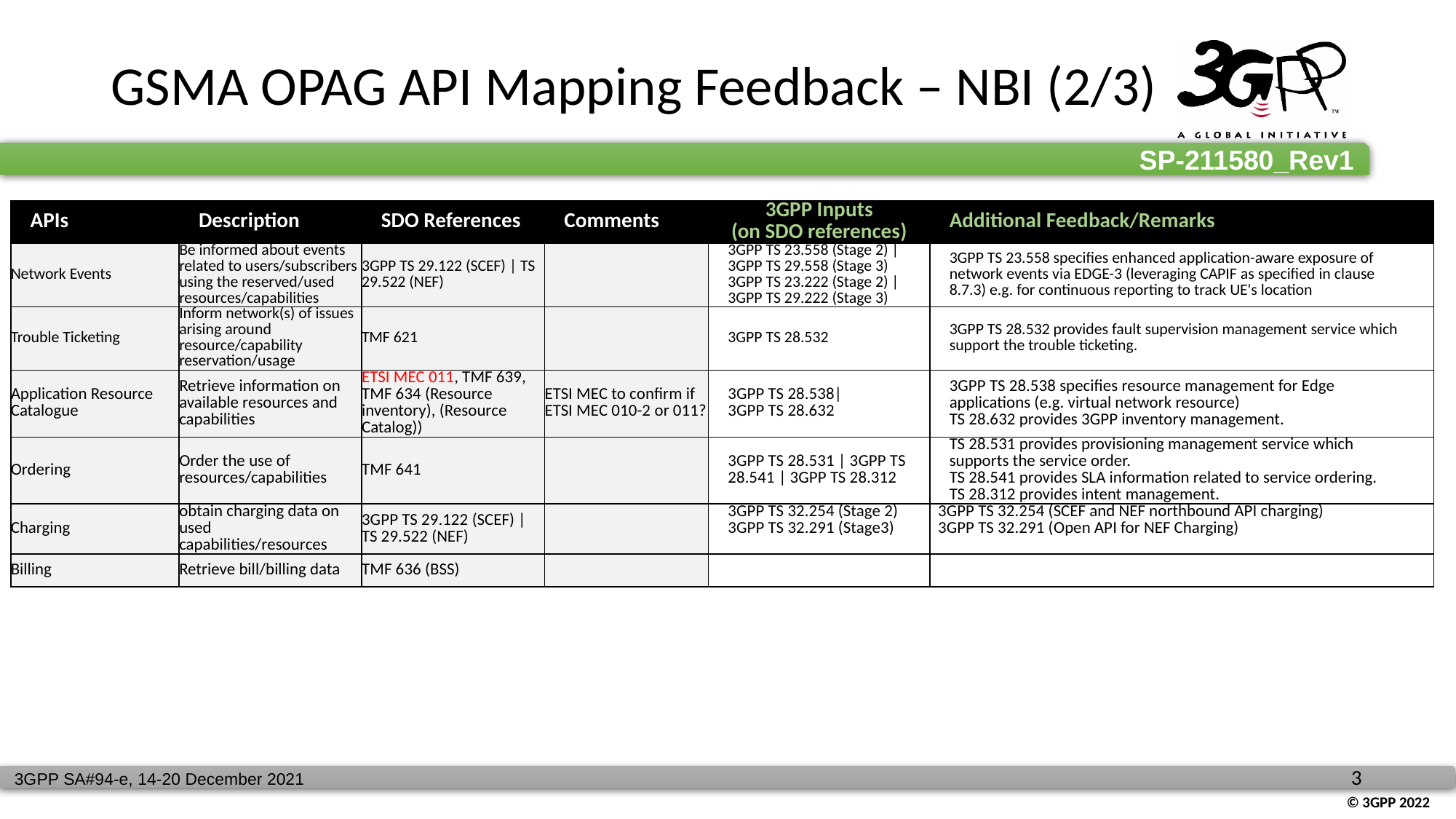

GSMA OPAG API Mapping Feedback – NBI (2/3)
| APIs | Description | SDO References | Comments | 3GPP Inputs (on SDO references) | Additional Feedback/Remarks |
| --- | --- | --- | --- | --- | --- |
| Network Events | Be informed about events related to users/subscribers using the reserved/used resources/capabilities | 3GPP TS 29.122 (SCEF) | TS 29.522 (NEF) |  | 3GPP TS 23.558 (Stage 2) | 3GPP TS 29.558 (Stage 3) 3GPP TS 23.222 (Stage 2) | 3GPP TS 29.222 (Stage 3) | 3GPP TS 23.558 specifies enhanced application-aware exposure of network events via EDGE-3 (leveraging CAPIF as specified in clause 8.7.3) e.g. for continuous reporting to track UE's location |
| Trouble Ticketing | Inform network(s) of issues arising around resource/capability reservation/usage | TMF 621 |  | 3GPP TS 28.532 | 3GPP TS 28.532 provides fault supervision management service which support the trouble ticketing. |
| Application Resource Catalogue | Retrieve information on available resources and capabilities | ETSI MEC 011, TMF 639, TMF 634 (Resource inventory), (Resource Catalog)) | ETSI MEC to confirm if ETSI MEC 010-2 or 011? | 3GPP TS 28.538| 3GPP TS 28.632 | 3GPP TS 28.538 specifies resource management for Edge applications (e.g. virtual network resource) TS 28.632 provides 3GPP inventory management. |
| Ordering | Order the use of resources/capabilities | TMF 641 |  | 3GPP TS 28.531 | 3GPP TS 28.541 | 3GPP TS 28.312 | TS 28.531 provides provisioning management service which supports the service order. TS 28.541 provides SLA information related to service ordering. TS 28.312 provides intent management. |
| Charging | obtain charging data on used capabilities/resources | 3GPP TS 29.122 (SCEF) | TS 29.522 (NEF) |  | 3GPP TS 32.254 (Stage 2) 3GPP TS 32.291 (Stage3) | 3GPP TS 32.254 (SCEF and NEF northbound API charging) 3GPP TS 32.291 (Open API for NEF Charging) |
| Billing | Retrieve bill/billing data | TMF 636 (BSS) |  |  |  |